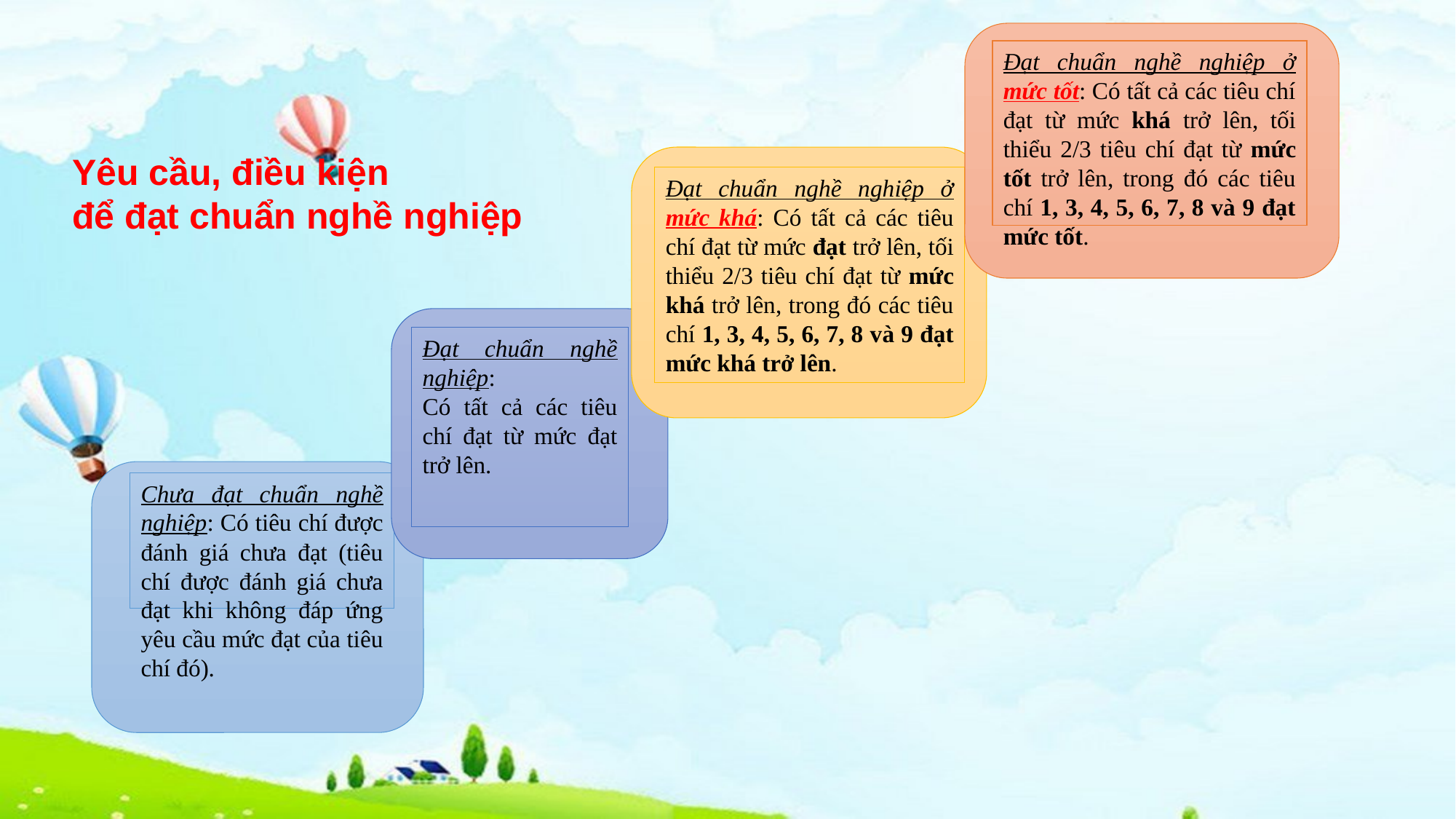

Đạt chuẩn nghề nghiệp ở mức tốt: Có tất cả các tiêu chí đạt từ mức khá trở lên, tối thiểu 2/3 tiêu chí đạt từ mức tốt trở lên, trong đó các tiêu chí 1, 3, 4, 5, 6, 7, 8 và 9 đạt mức tốt.

Yêu cầu, điều kiện
để đạt chuẩn nghề nghiệp

Đạt chuẩn nghề nghiệp ở mức khá: Có tất cả các tiêu chí đạt từ mức đạt trở lên, tối thiểu 2/3 tiêu chí đạt từ mức khá trở lên, trong đó các tiêu chí 1, 3, 4, 5, 6, 7, 8 và 9 đạt mức khá trở lên.

Đạt chuẩn nghề nghiệp:
Có tất cả các tiêu chí đạt từ mức đạt trở lên.

Chưa đạt chuẩn nghề nghiệp: Có tiêu chí được đánh giá chưa đạt (tiêu chí được đánh giá chưa đạt khi không đáp ứng yêu cầu mức đạt của tiêu chí đó).